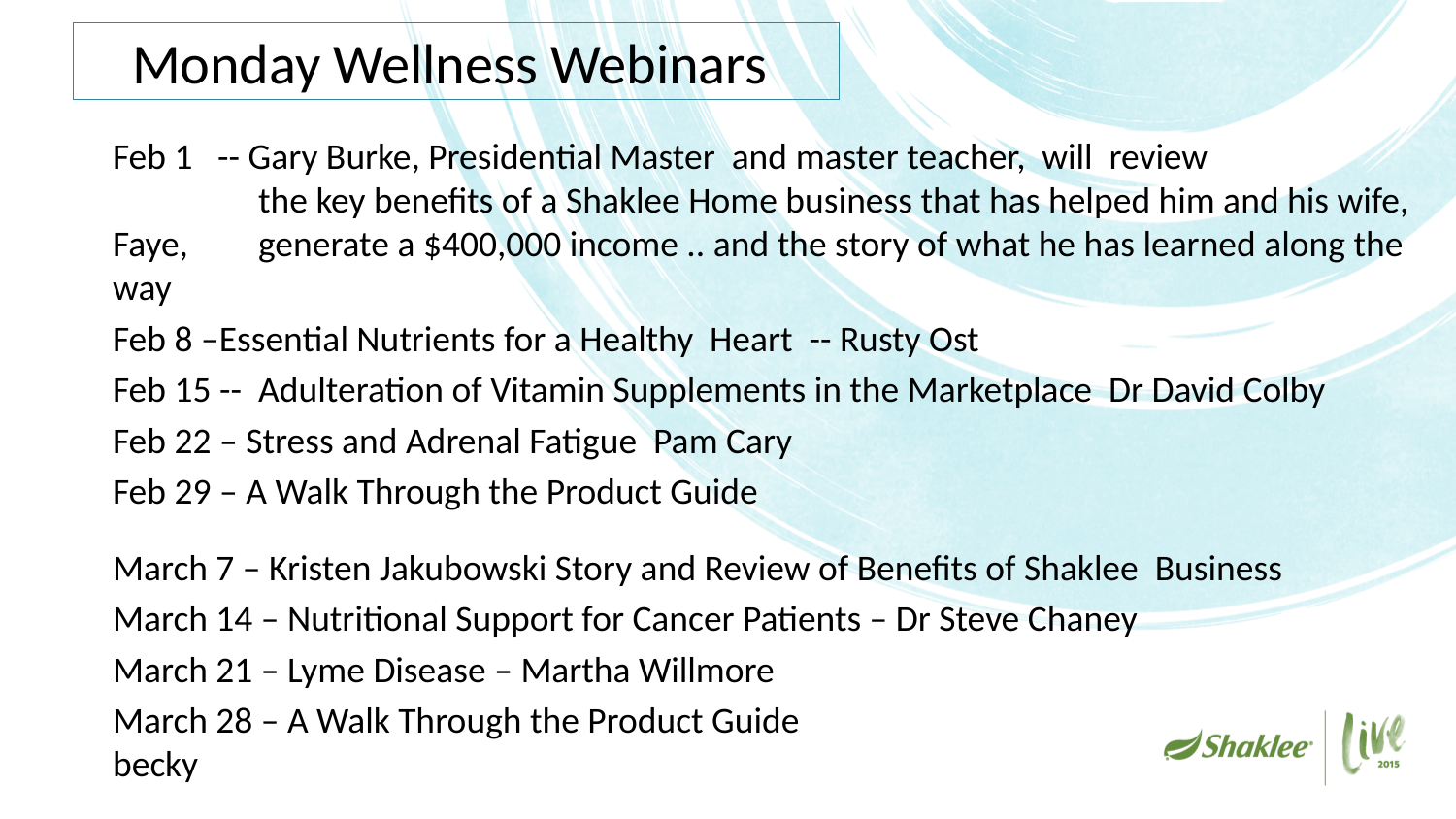

# Monday Wellness Webinars
Feb 1   -- Gary Burke, Presidential Master  and master teacher,  will  review 			the key benefits of a Shaklee Home business that has helped him and his wife, Faye, 	generate a $400,000 income .. and the story of what he has learned along the way
Feb 8 –Essential Nutrients for a Healthy  Heart  -- Rusty Ost
Feb 15 --  Adulteration of Vitamin Supplements in the Marketplace  Dr David Colby
Feb 22 – Stress and Adrenal Fatigue  Pam Cary
Feb 29 – A Walk Through the Product Guide

March 7 – Kristen Jakubowski Story and Review of Benefits of Shaklee  Business
March 14 – Nutritional Support for Cancer Patients – Dr Steve Chaney
March 21 – Lyme Disease – Martha Willmore
March 28 – A Walk Through the Product Guide					becky